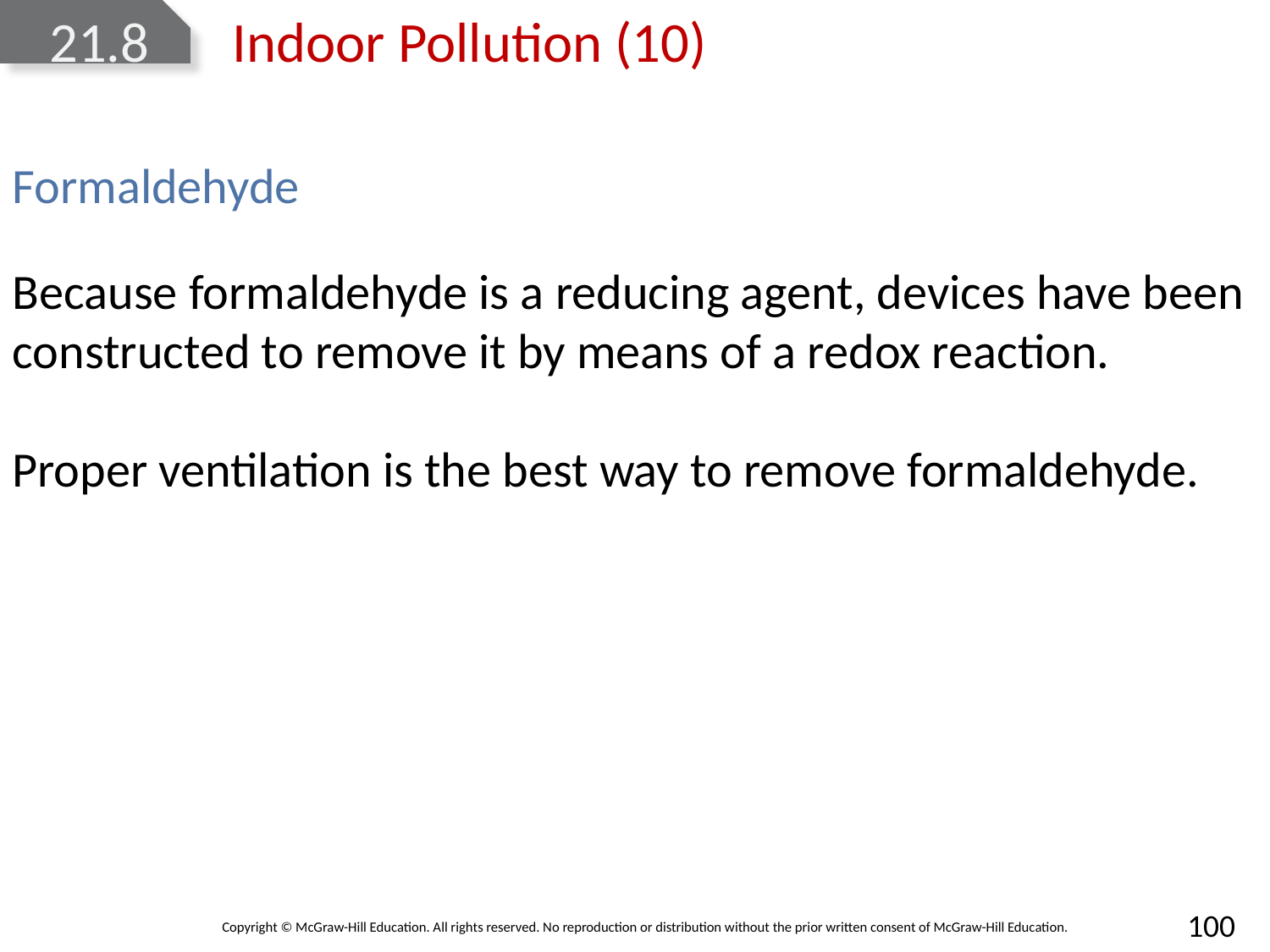

# 21.8 Indoor Pollution (10)
Formaldehyde
Because formaldehyde is a reducing agent, devices have been constructed to remove it by means of a redox reaction.
Proper ventilation is the best way to remove formaldehyde.